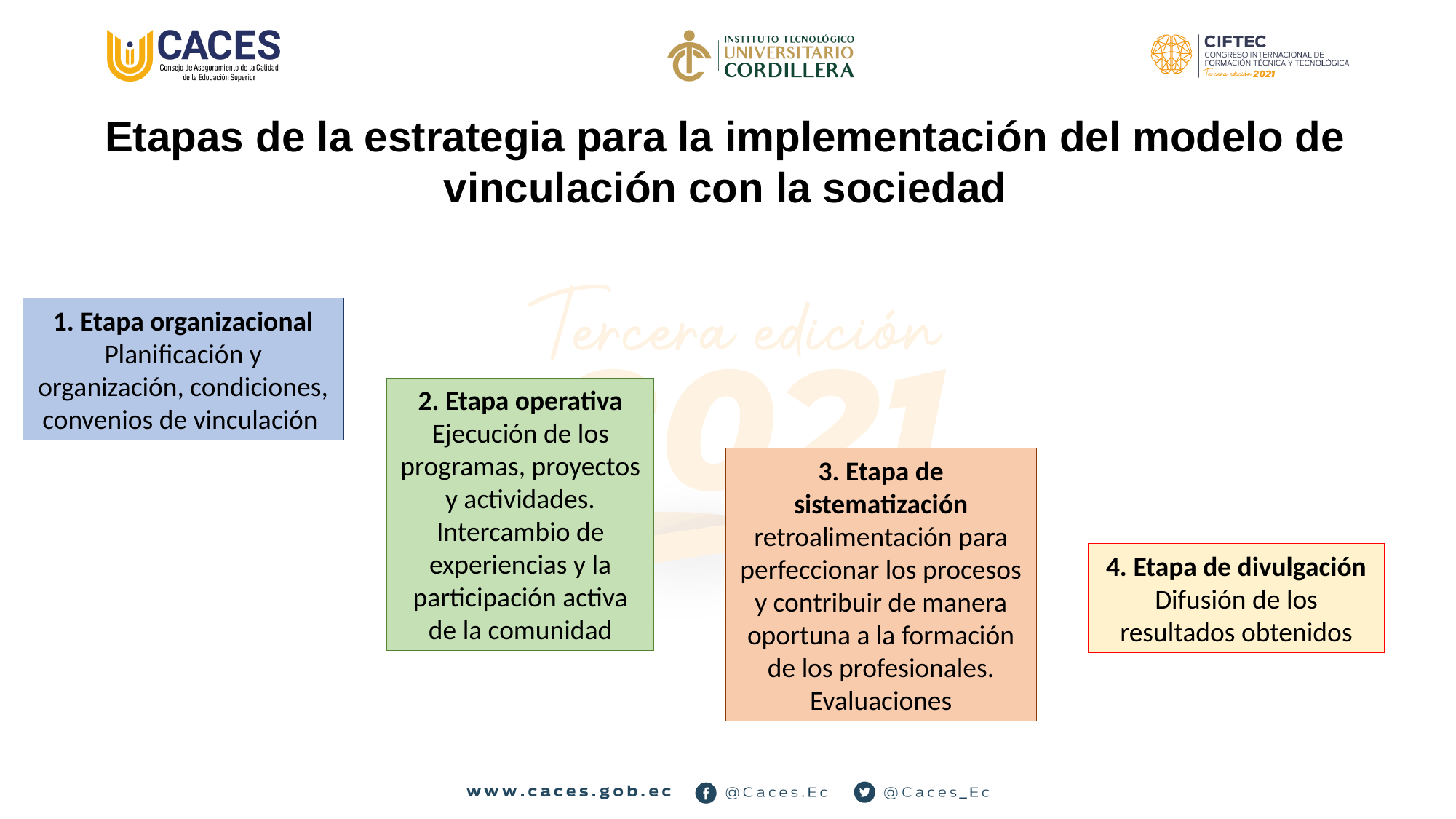

Etapas de la estrategia para la implementación del modelo de vinculación con la sociedad
1. Etapa organizacional
Planificación y organización, condiciones, convenios de vinculación
2. Etapa operativa
Ejecución de los programas, proyectos y actividades.
Intercambio de experiencias y la participación activa de la comunidad
3. Etapa de sistematización
retroalimentación para perfeccionar los procesos y contribuir de manera oportuna a la formación de los profesionales. Evaluaciones
4. Etapa de divulgación
Difusión de los resultados obtenidos